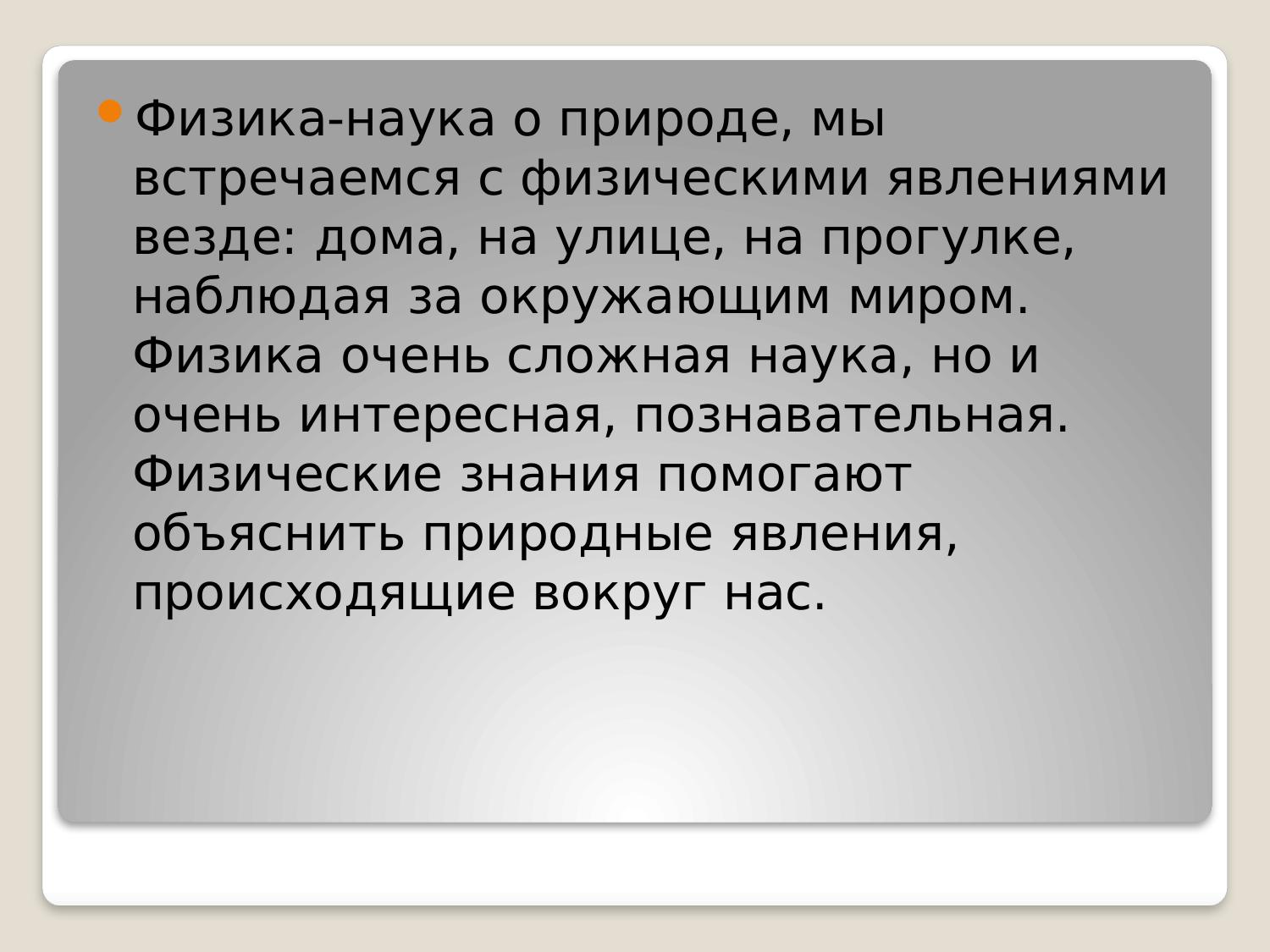

Физика-наука о природе, мы встречаемся с физическими явлениями везде: дома, на улице, на прогулке, наблюдая за окружающим миром. Физика очень сложная наука, но и очень интересная, познавательная. Физические знания помогают объяснить природные явления, происходящие вокруг нас.
#